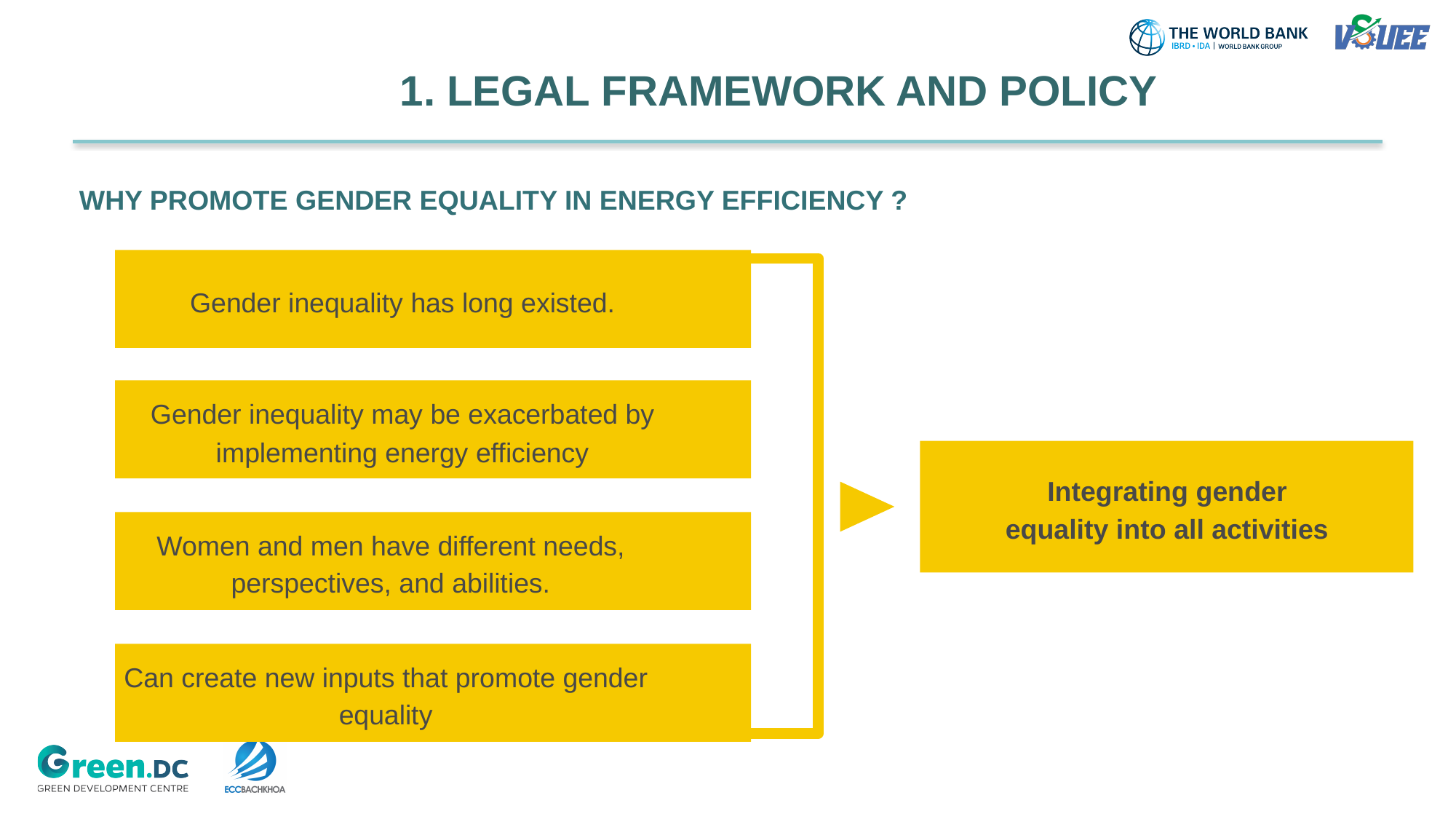

1. LEGAL FRAMEWORK AND POLICY
WHY PROMOTE GENDER EQUALITY IN ENERGY EFFICIENCY ?
Gender inequality has long existed.

Gender inequality may be exacerbated by implementing energy efficiency
Integrating gender equality into all activities

Women and men have different needs, perspectives, and abilities.
Can create new inputs that promote gender equality